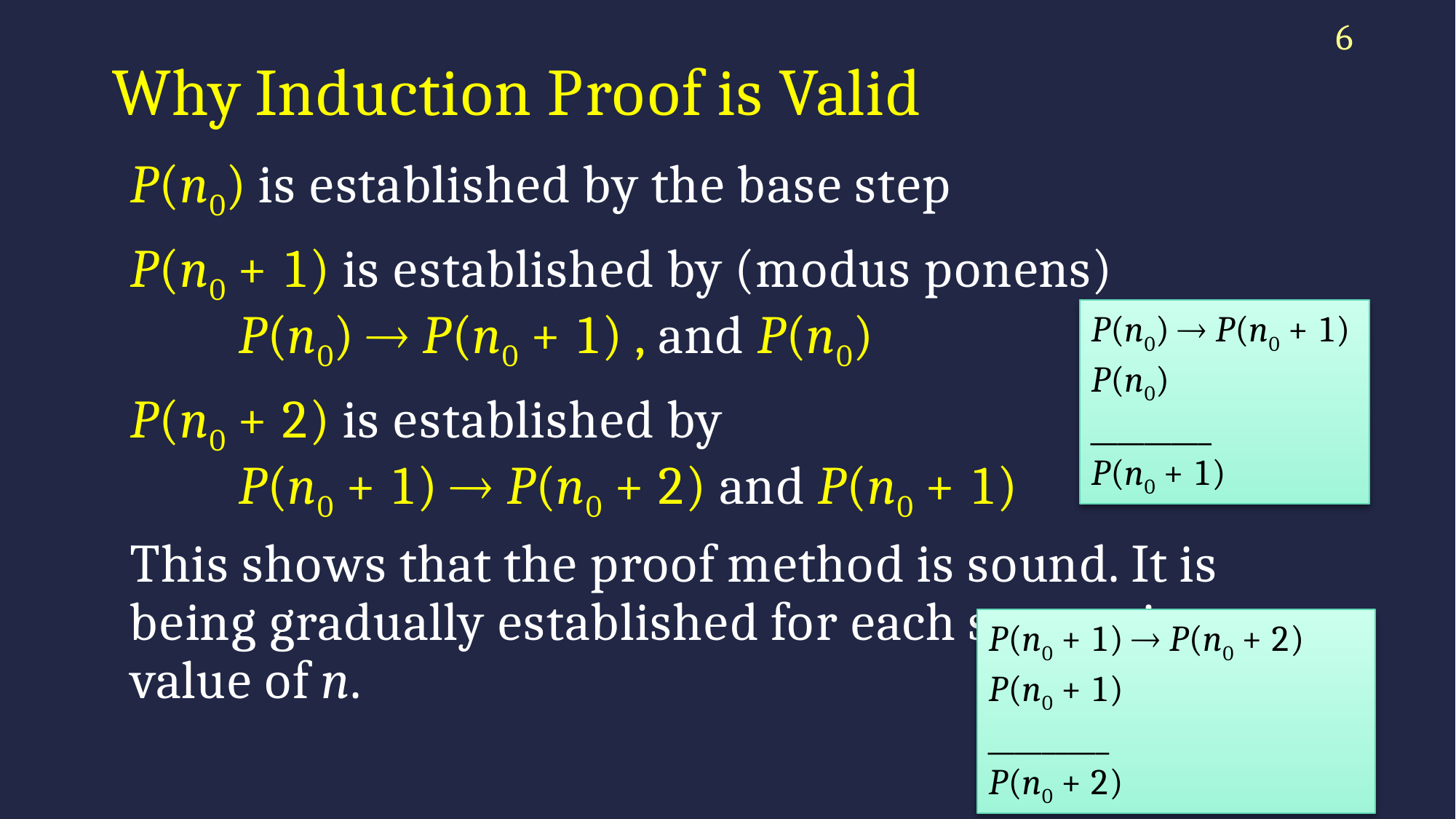

6
# Why Induction Proof is Valid
P(n0) is established by the base step
P(n0 + 1) is established by (modus ponens) 					P(n0) → P(n0 + 1) , and P(n0)
P(n0 + 2) is established by
				P(n0 + 1) → P(n0 + 2) and P(n0 + 1)
This shows that the proof method is sound. It is being gradually established for each successive value of n.
P(n0) → P(n0 + 1)
P(n0)
_________
P(n0 + 1)
P(n0 + 1) → P(n0 + 2)
P(n0 + 1)
_________
P(n0 + 2)